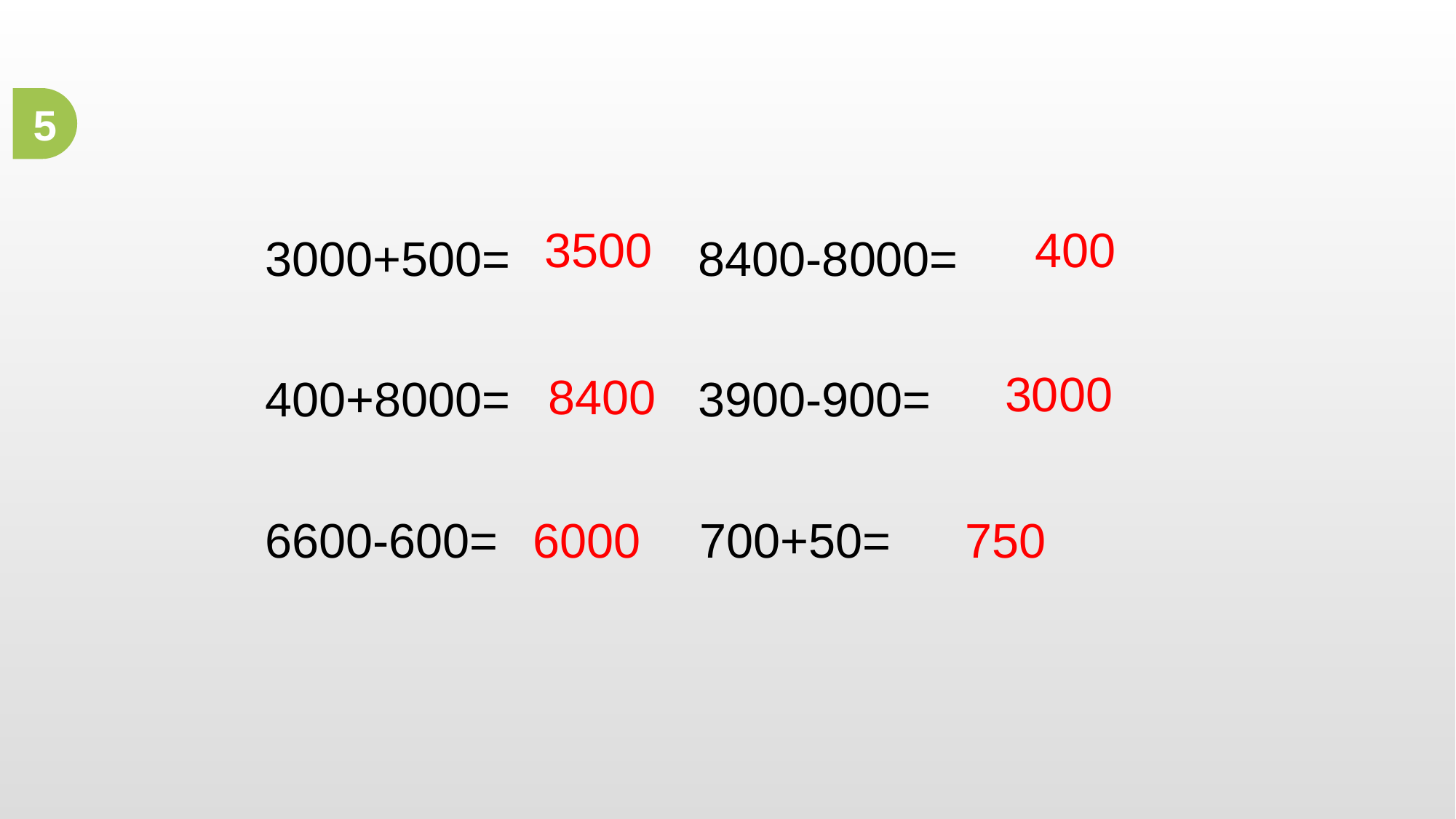

5
     3000+500=              8400-8000=
     400+8000=              3900-900=
     6600-600=               700+50=
400
3500
3000
8400
6000
750